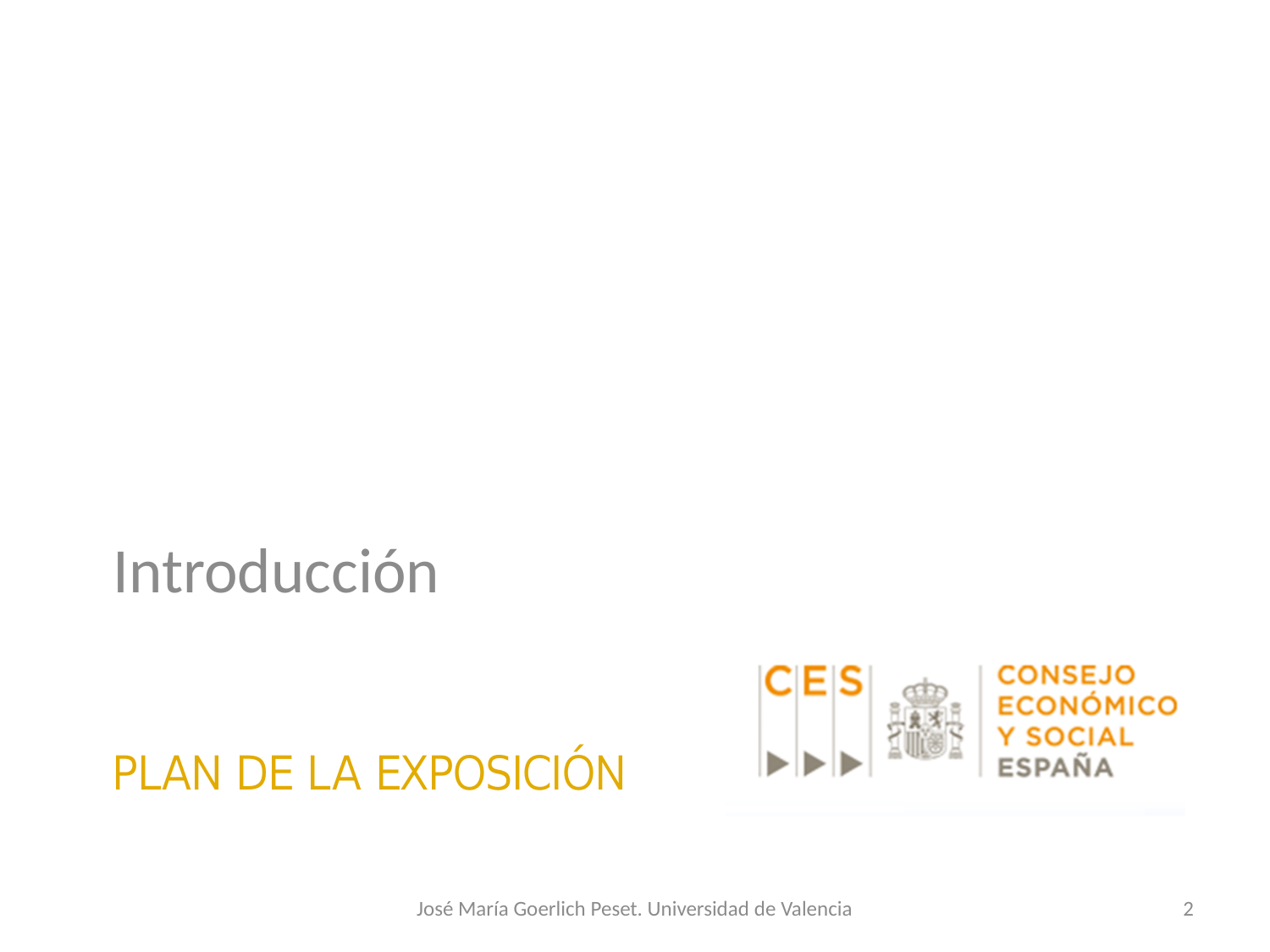

Introducción
# Plan de la exposición
José María Goerlich Peset. Universidad de Valencia
2